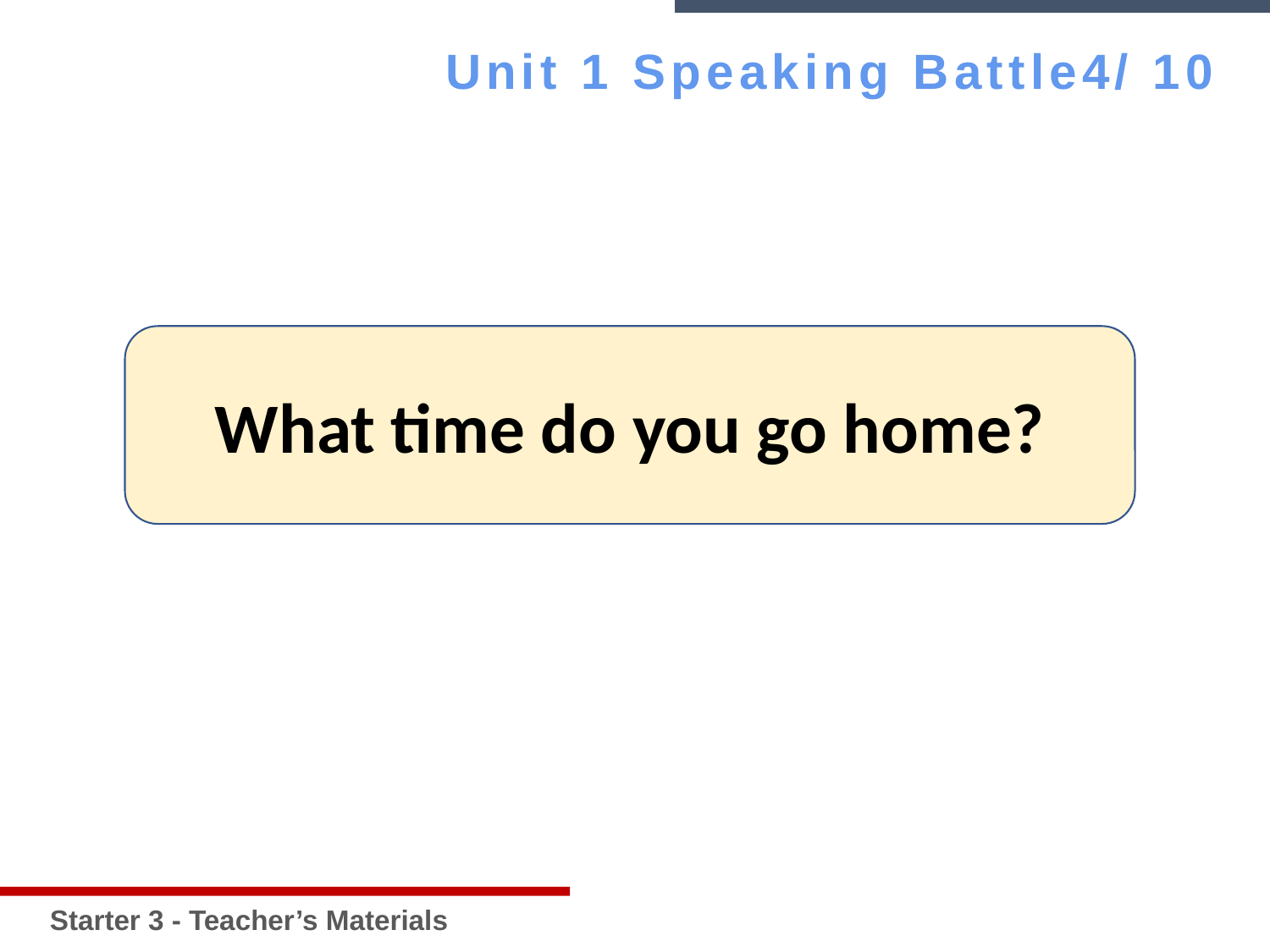

Starter 3 - Teacher’s Materials
Unit 1 Speaking Battle4/ 10
What time do you go home?